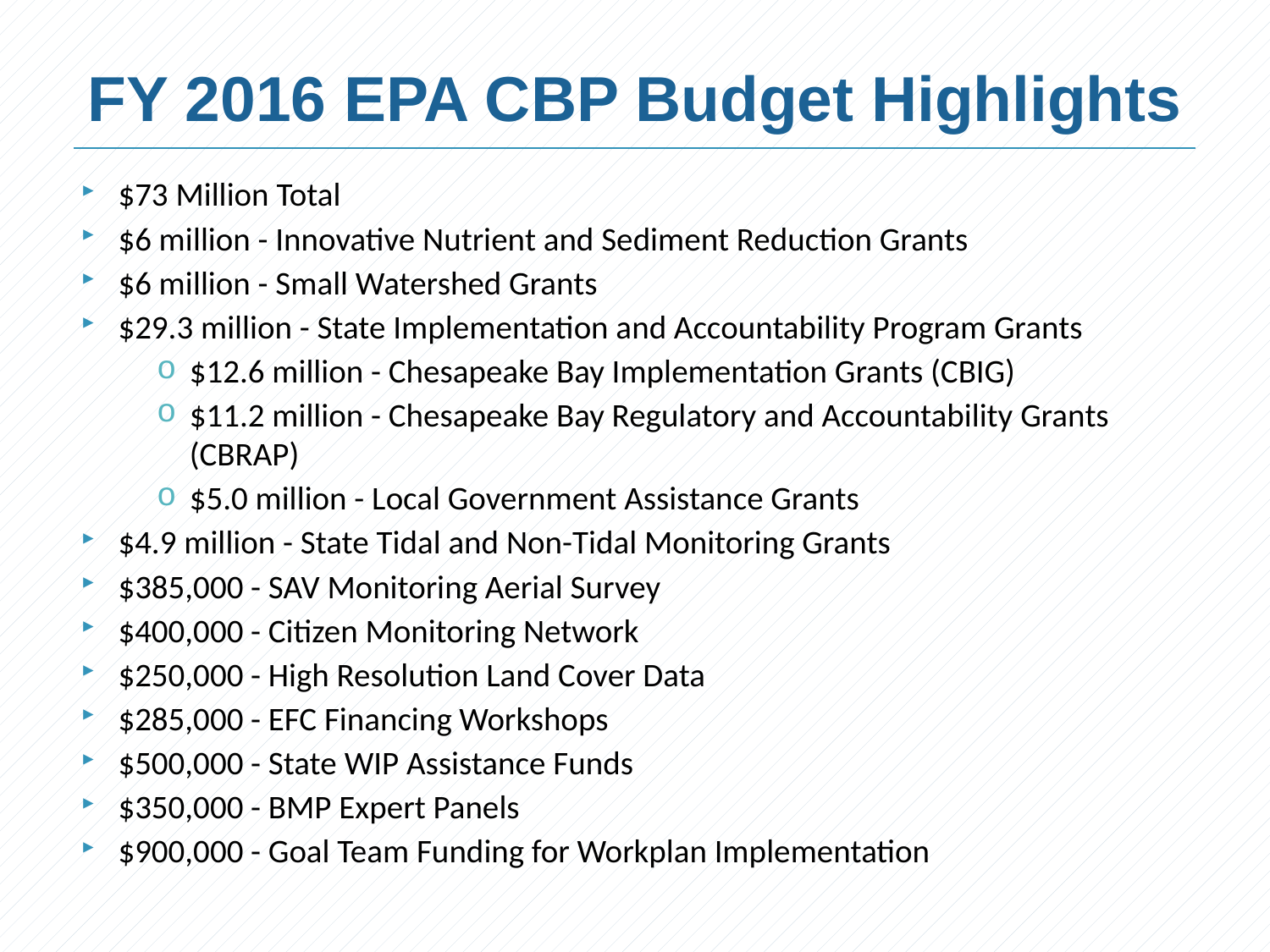

# FY 2016 EPA CBP Budget Highlights
$73 Million Total
$6 million - Innovative Nutrient and Sediment Reduction Grants
$6 million - Small Watershed Grants
$29.3 million - State Implementation and Accountability Program Grants
$12.6 million - Chesapeake Bay Implementation Grants (CBIG)
$11.2 million - Chesapeake Bay Regulatory and Accountability Grants (CBRAP)
$5.0 million - Local Government Assistance Grants
$4.9 million - State Tidal and Non-Tidal Monitoring Grants
$385,000 - SAV Monitoring Aerial Survey
$400,000 - Citizen Monitoring Network
$250,000 - High Resolution Land Cover Data
$285,000 - EFC Financing Workshops
$500,000 - State WIP Assistance Funds
$350,000 - BMP Expert Panels
$900,000 - Goal Team Funding for Workplan Implementation